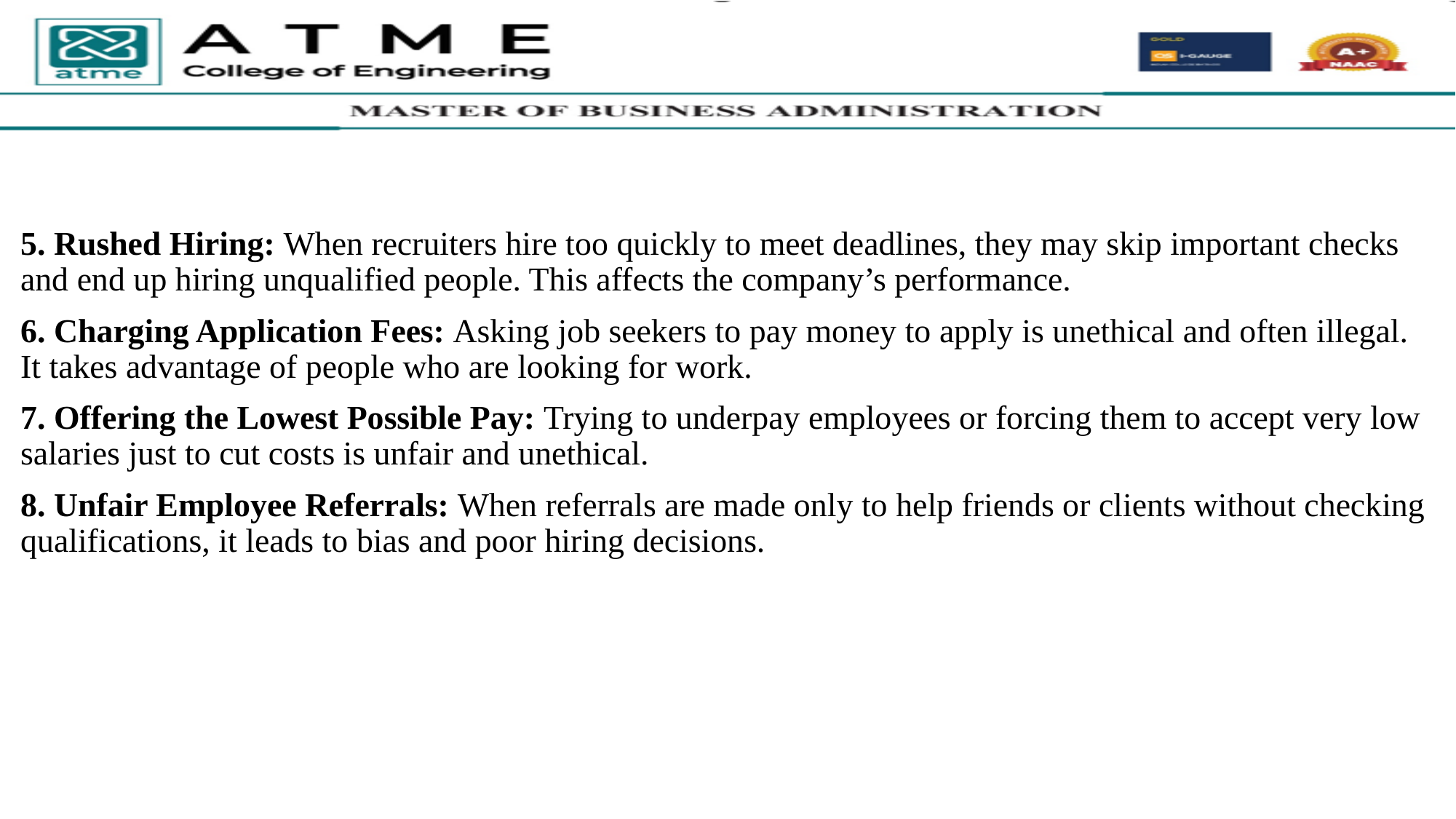

5. Rushed Hiring: When recruiters hire too quickly to meet deadlines, they may skip important checks and end up hiring unqualified people. This affects the company’s performance.
6. Charging Application Fees: Asking job seekers to pay money to apply is unethical and often illegal. It takes advantage of people who are looking for work.
7. Offering the Lowest Possible Pay: Trying to underpay employees or forcing them to accept very low salaries just to cut costs is unfair and unethical.
8. Unfair Employee Referrals: When referrals are made only to help friends or clients without checking qualifications, it leads to bias and poor hiring decisions.